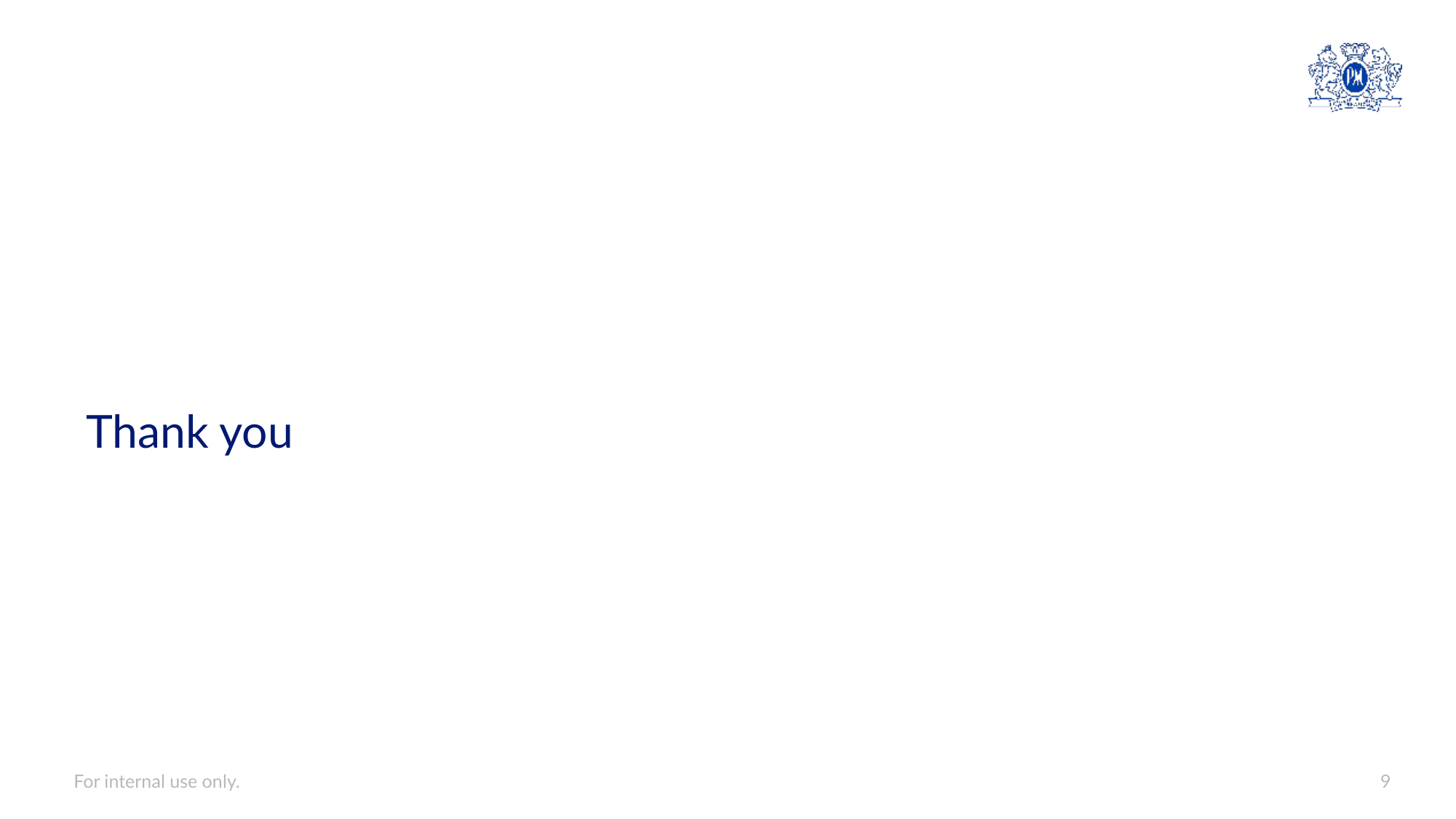

Thank you
For internal use only.
9